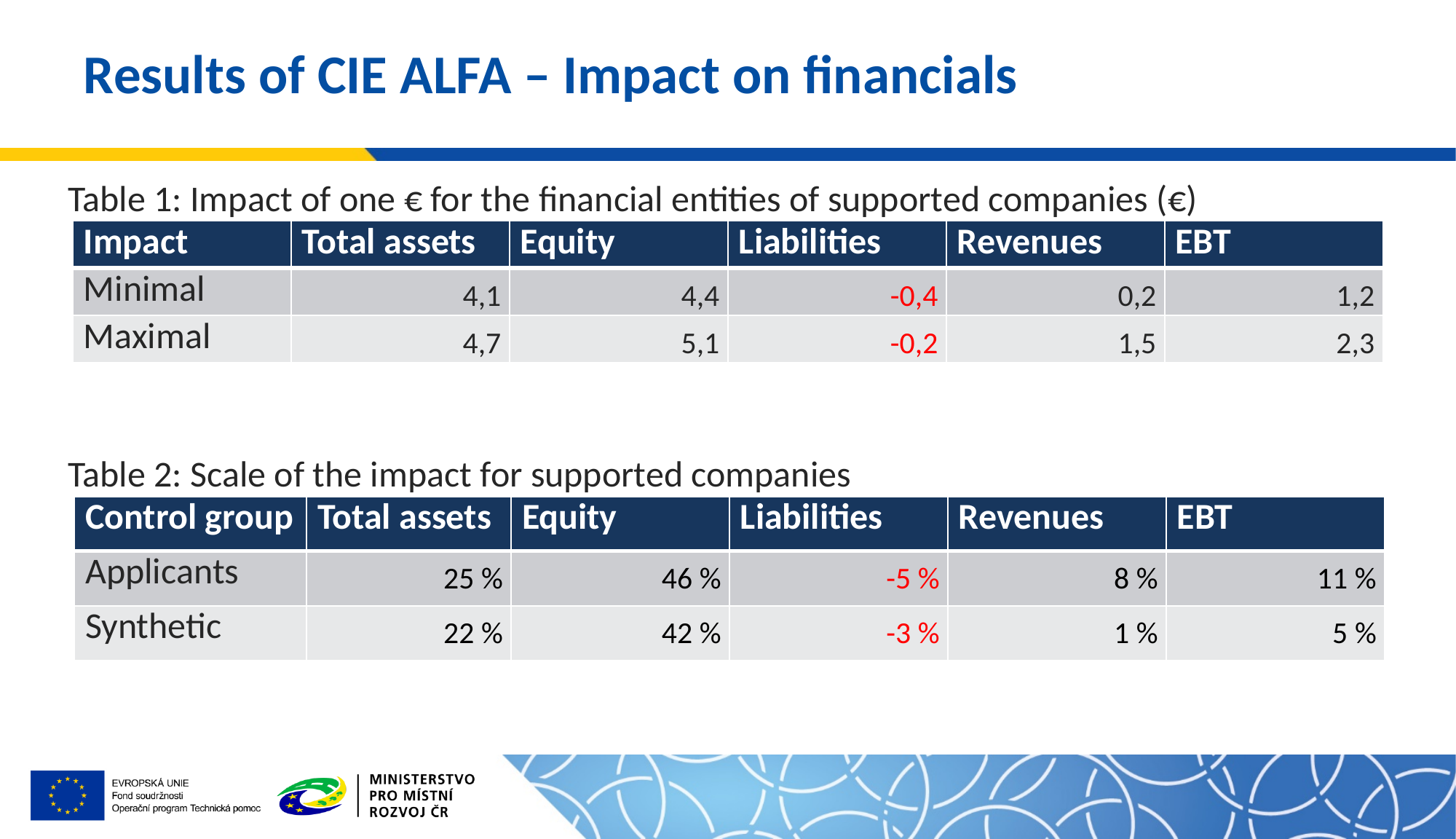

# Results of CIE ALFA – Impact on financials
Table 1: Impact of one € for the financial entities of supported companies (€)
| Impact | Total assets | Equity | Liabilities | Revenues | EBT |
| --- | --- | --- | --- | --- | --- |
| Minimal | 4,1 | 4,4 | -0,4 | 0,2 | 1,2 |
| Maximal | 4,7 | 5,1 | -0,2 | 1,5 | 2,3 |
Table 2: Scale of the impact for supported companies
| Control group | Total assets | Equity | Liabilities | Revenues | EBT |
| --- | --- | --- | --- | --- | --- |
| Applicants | 25 % | 46 % | -5 % | 8 % | 11 % |
| Synthetic | 22 % | 42 % | -3 % | 1 % | 5 % |